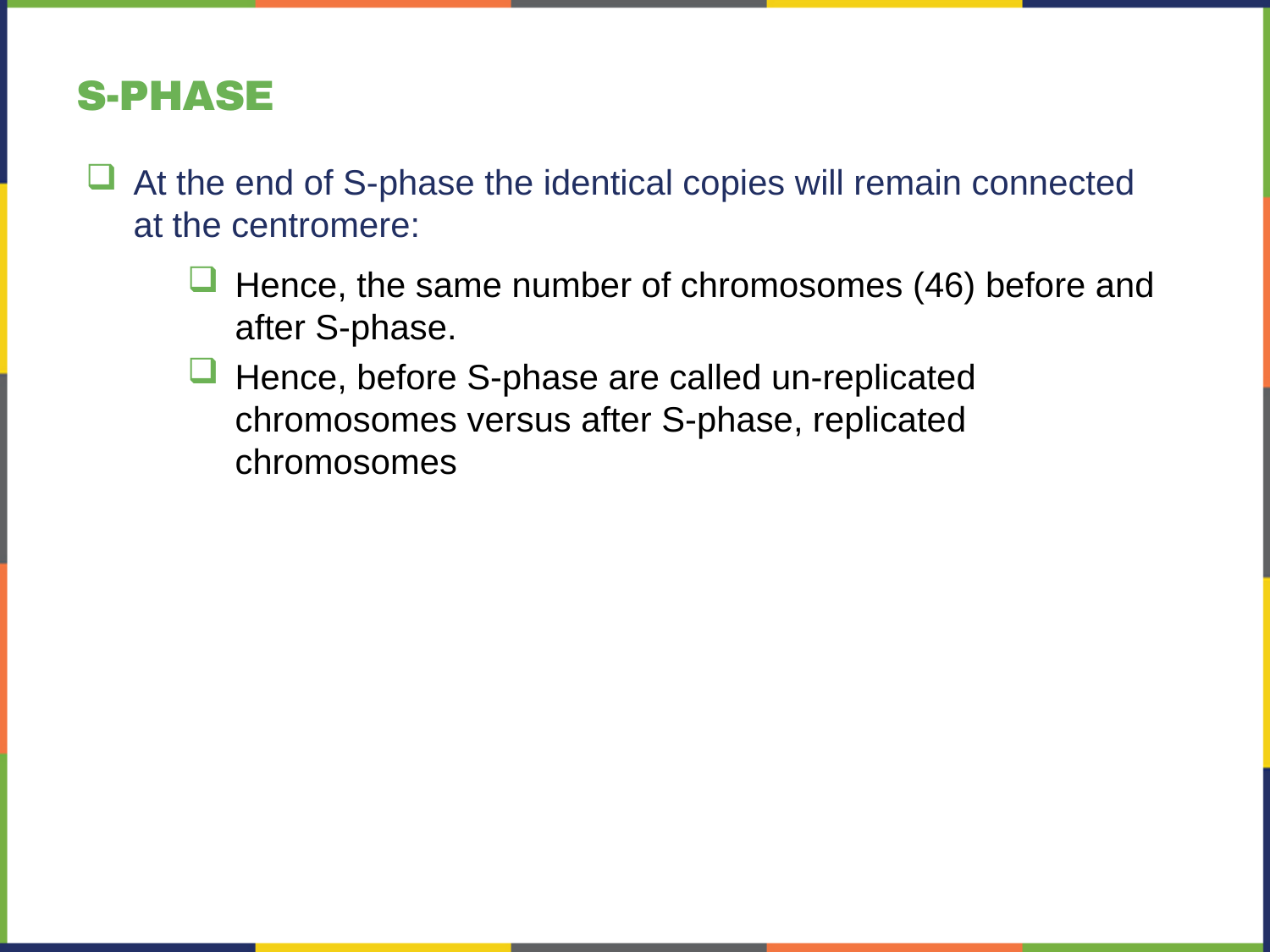

# S-phase
At the end of S-phase the identical copies will remain connected at the centromere:
Hence, the same number of chromosomes (46) before and after S-phase.
Hence, before S-phase are called un-replicated chromosomes versus after S-phase, replicated chromosomes